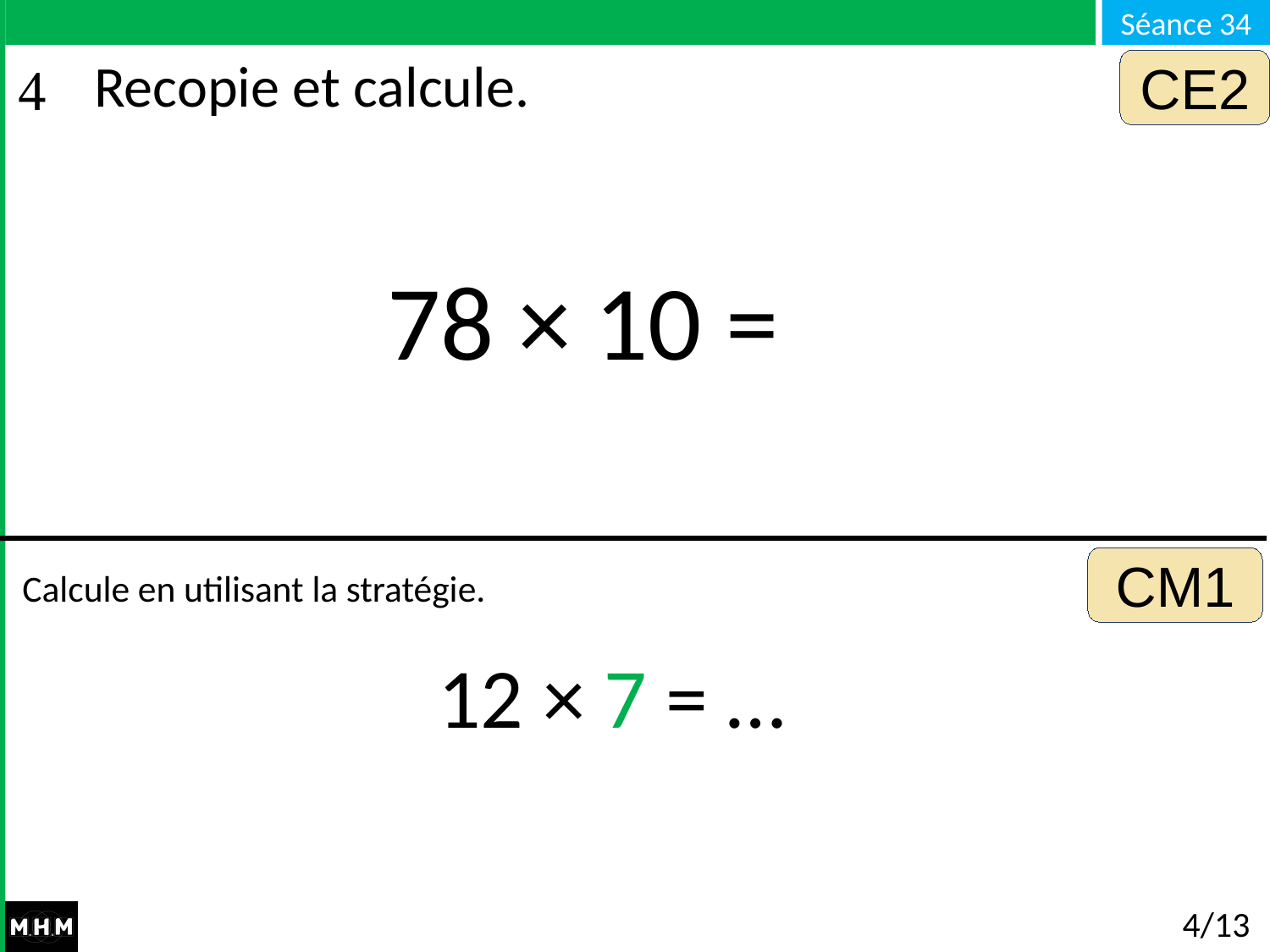

CE2
# Recopie et calcule.
78 × 10 =

CM1
Calcule en utilisant la stratégie.
12 × 7 = …
4/13